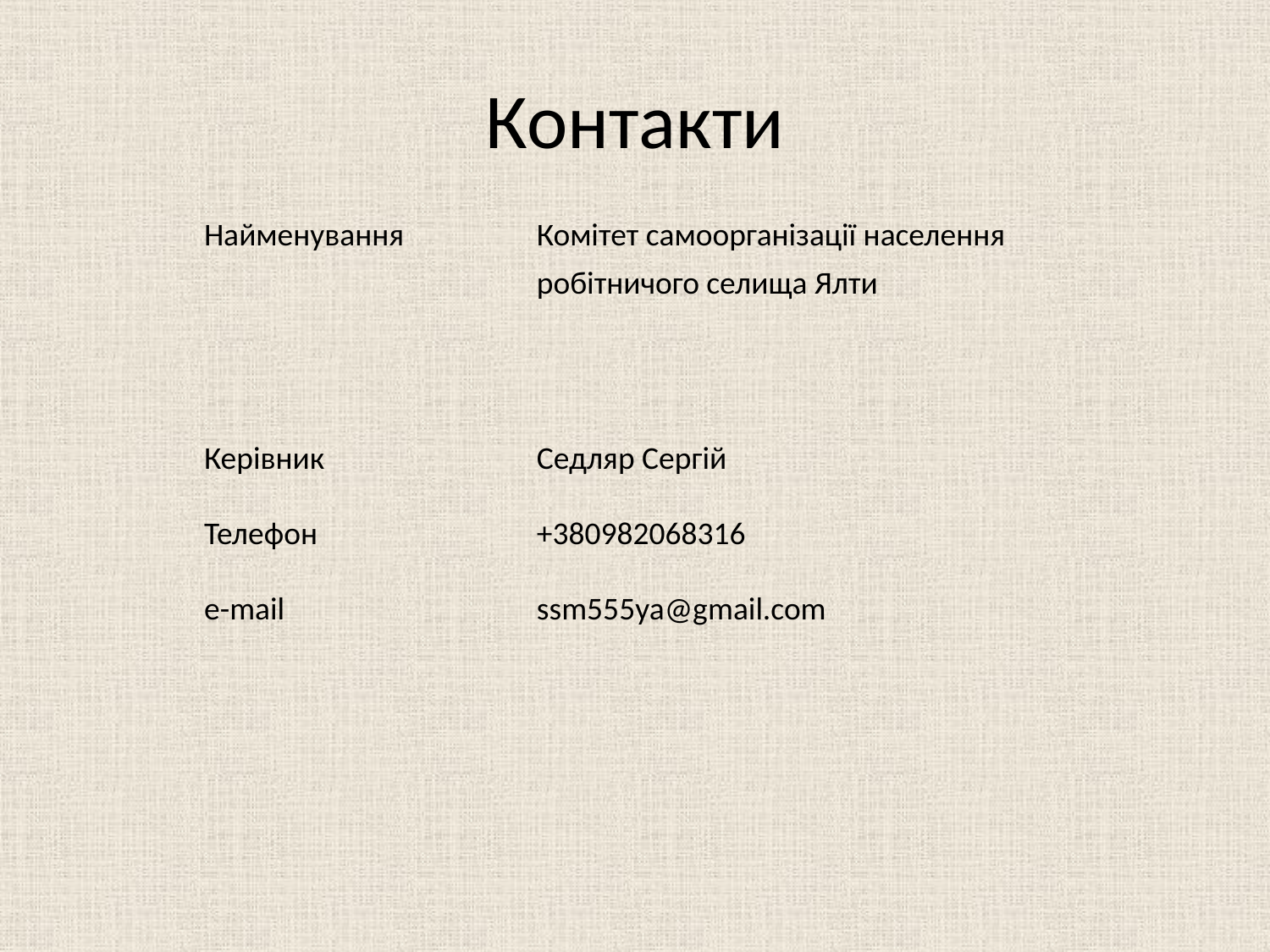

# Контакти
| Найменування | Комітет самоорганізації населення робітничого селища Ялти |
| --- | --- |
|  |  |
| Керівник | Седляр Сергій |
| Телефон | +380982068316 |
| e-mail | ssm555ya@gmail.com |